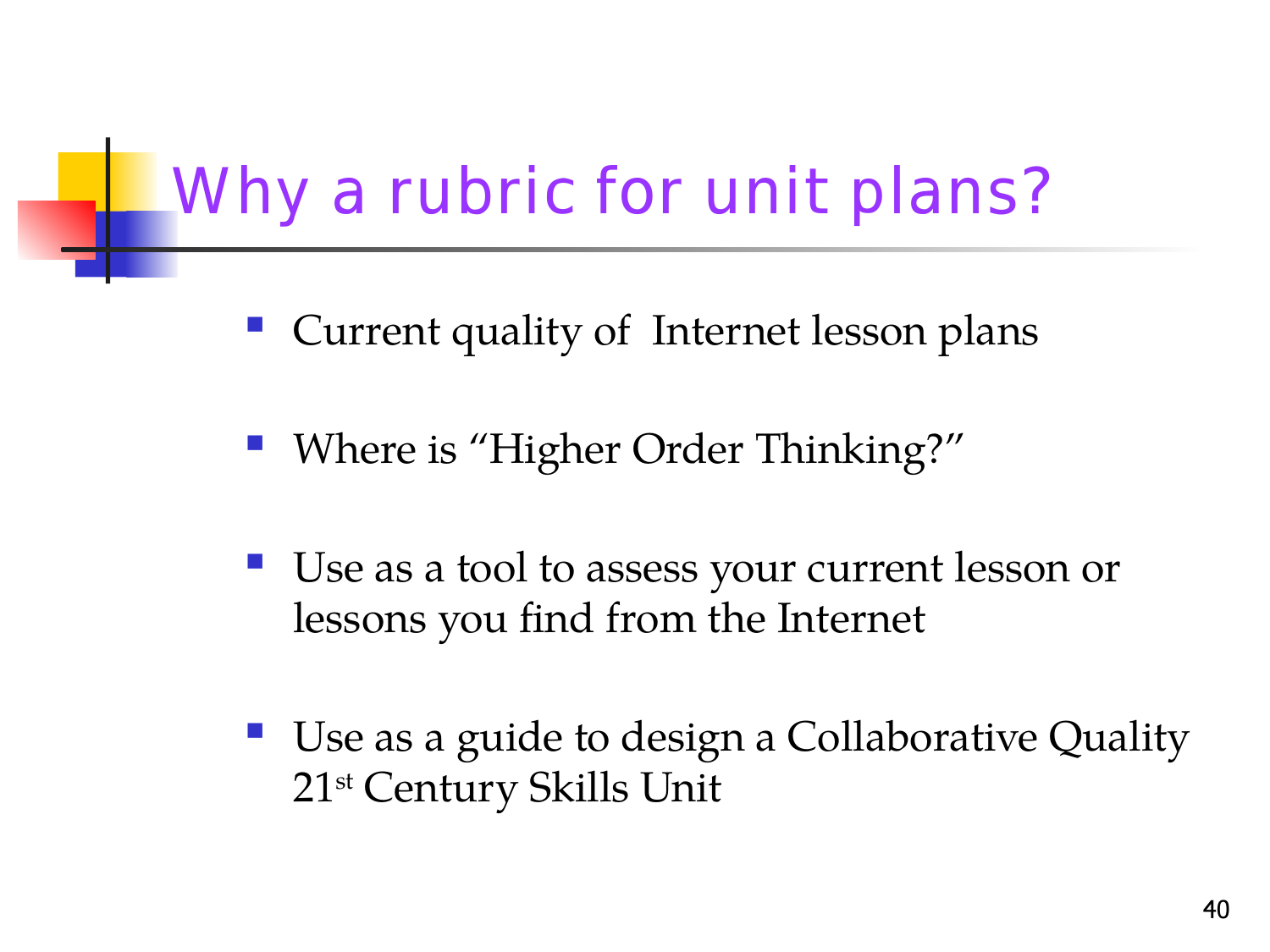

# Why a rubric for unit plans?
Current quality of  Internet lesson plans

Where is “Higher Order Thinking?”

Use as a tool to assess your current lesson or lessons you find from the Internet

Use as a guide to design a Collaborative Quality 21st Century Skills Unit
40